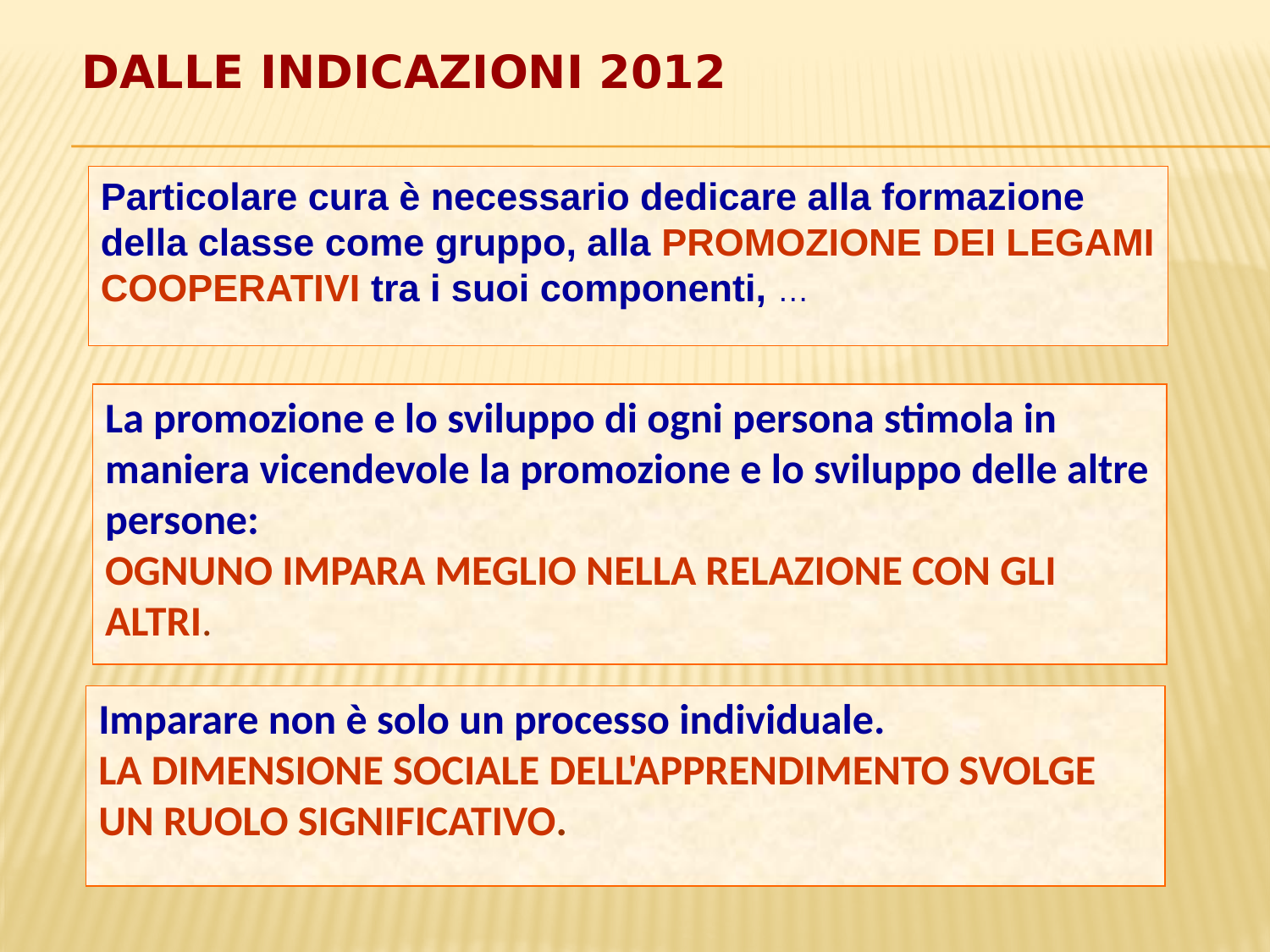

# DALLE INDICAZIONI 2012
Particolare cura è necessario dedicare alla formazione della classe come gruppo, alla PROMOZIONE DEI LEGAMI COOPERATIVI tra i suoi componenti, …
La promozione e lo sviluppo di ogni persona stimola in maniera vicendevole la promozione e lo sviluppo delle altre persone:
OGNUNO IMPARA MEGLIO NELLA RELAZIONE CON GLI  ALTRI.

Imparare non è solo un processo individuale.
LA DIMENSIONE SOCIALE DELL'APPRENDIMENTO SVOLGE UN RUOLO SIGNIFICATIVO.